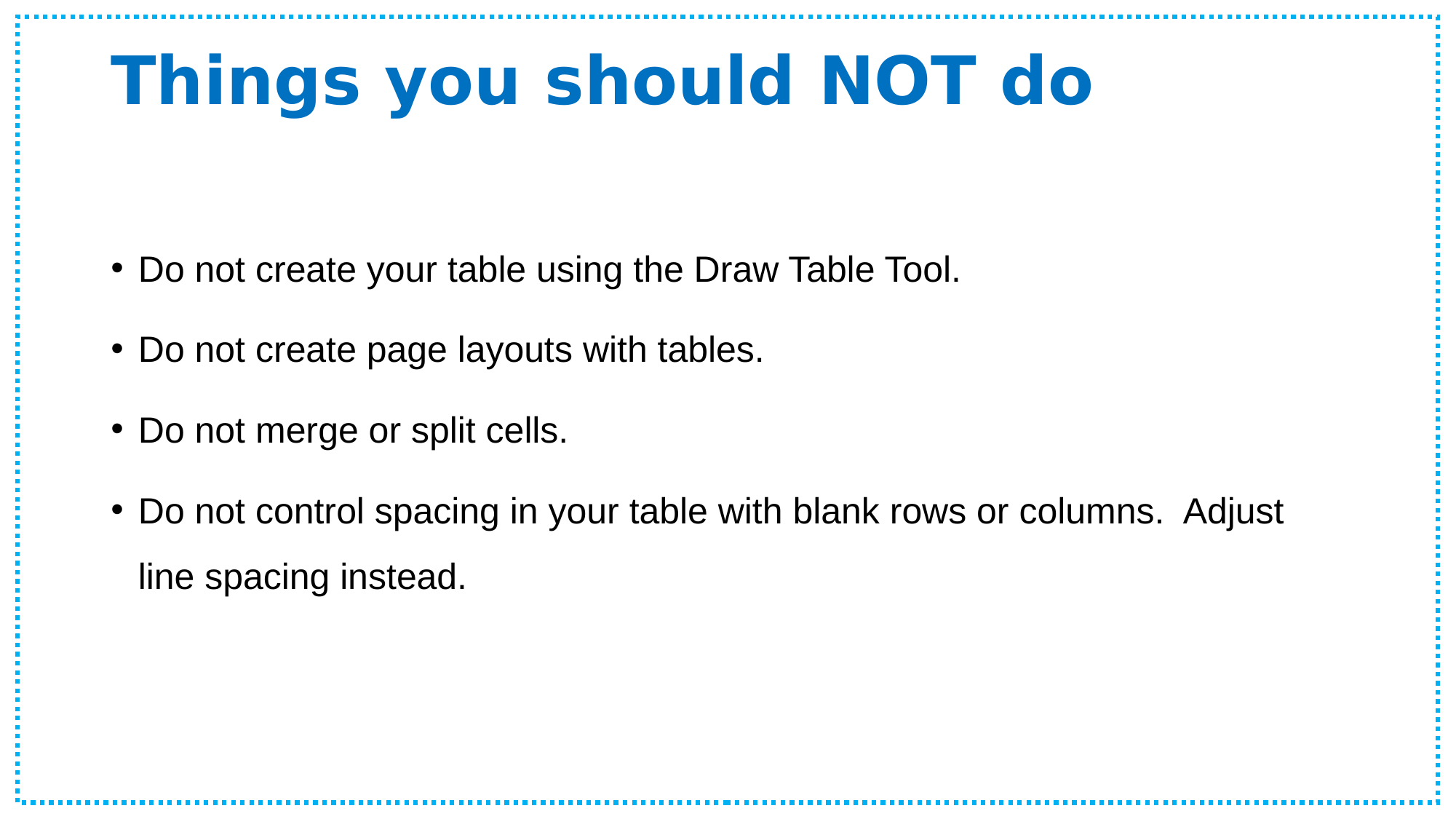

# Things you should NOT do
Do not create your table using the Draw Table Tool.
Do not create page layouts with tables.
Do not merge or split cells.
Do not control spacing in your table with blank rows or columns.  Adjust line spacing instead.